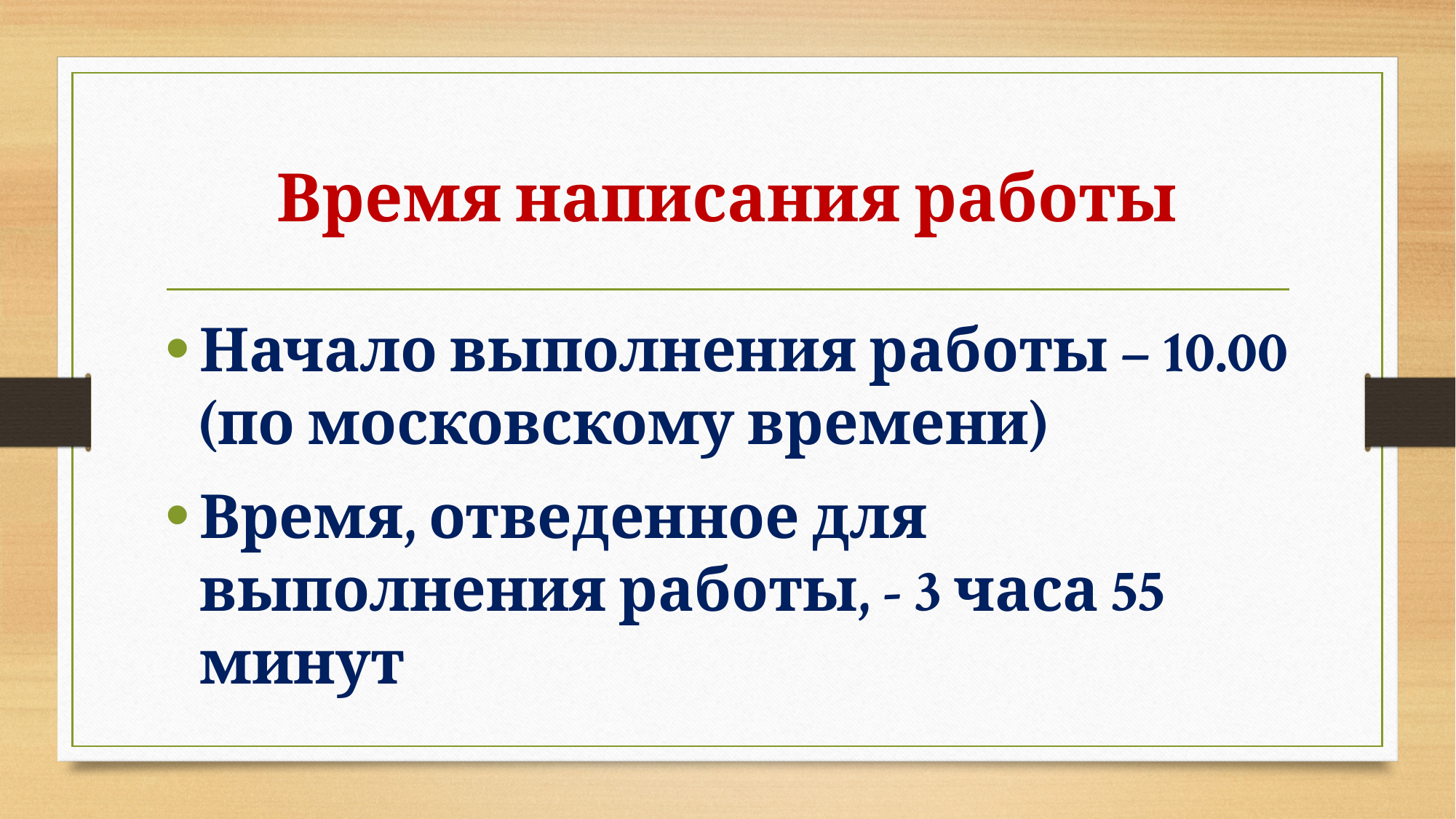

# Время написания работы
Начало выполнения работы – 10.00 (по московскому времени)
Время, отведенное для выполнения работы, - 3 часа 55 минут